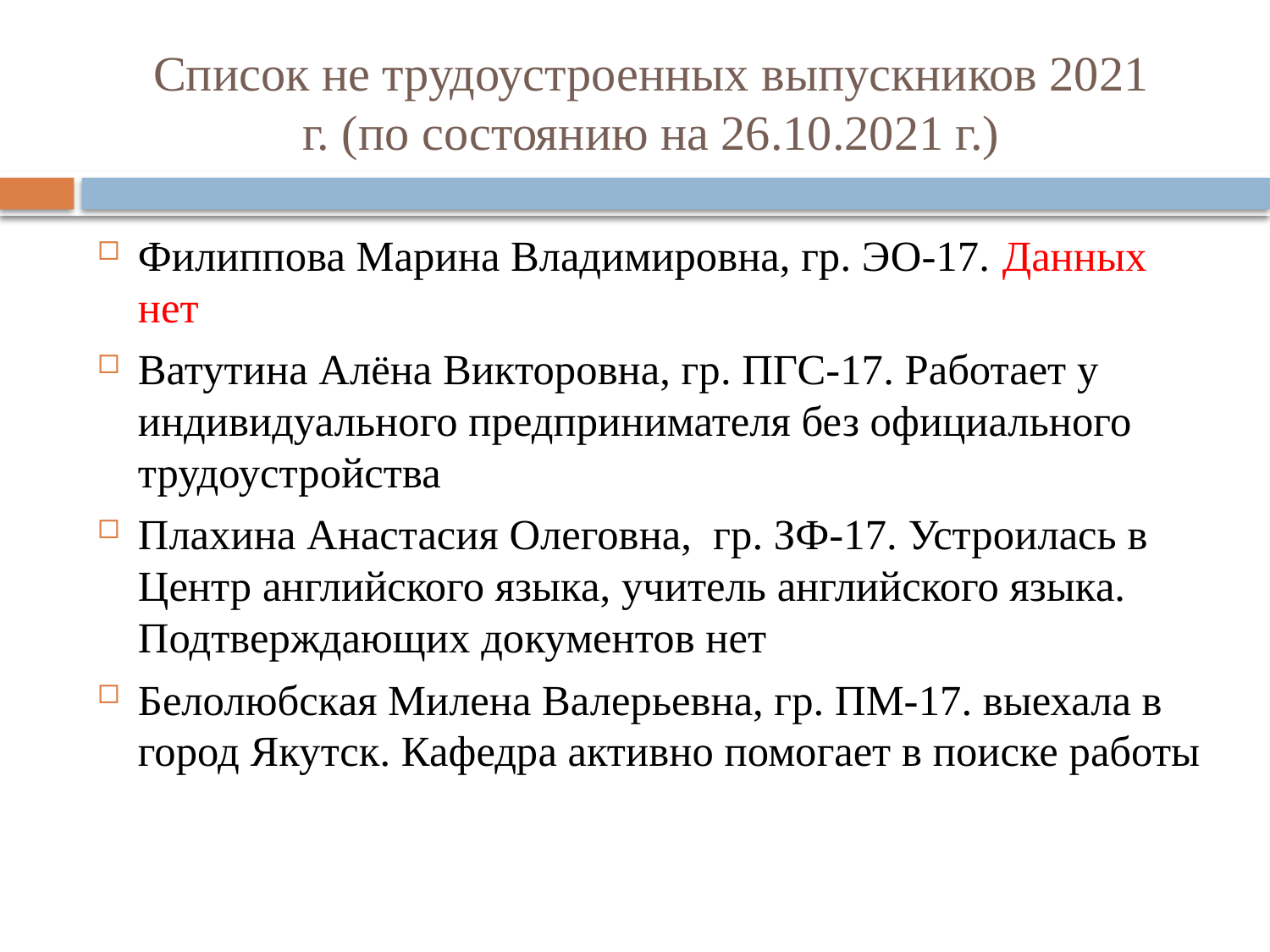

# Список не трудоустроенных выпускников 2021 г. (по состоянию на 26.10.2021 г.)
Филиппова Марина Владимировна, гр. ЭО-17. Данных нет
Ватутина Алёна Викторовна, гр. ПГС-17. Работает у индивидуального предпринимателя без официального трудоустройства
Плахина Анастасия Олеговна,  гр. ЗФ-17. Устроилась в Центр английского языка, учитель английского языка. Подтверждающих документов нет
Белолюбская Милена Валерьевна, гр. ПМ-17. выехала в город Якутск. Кафедра активно помогает в поиске работы